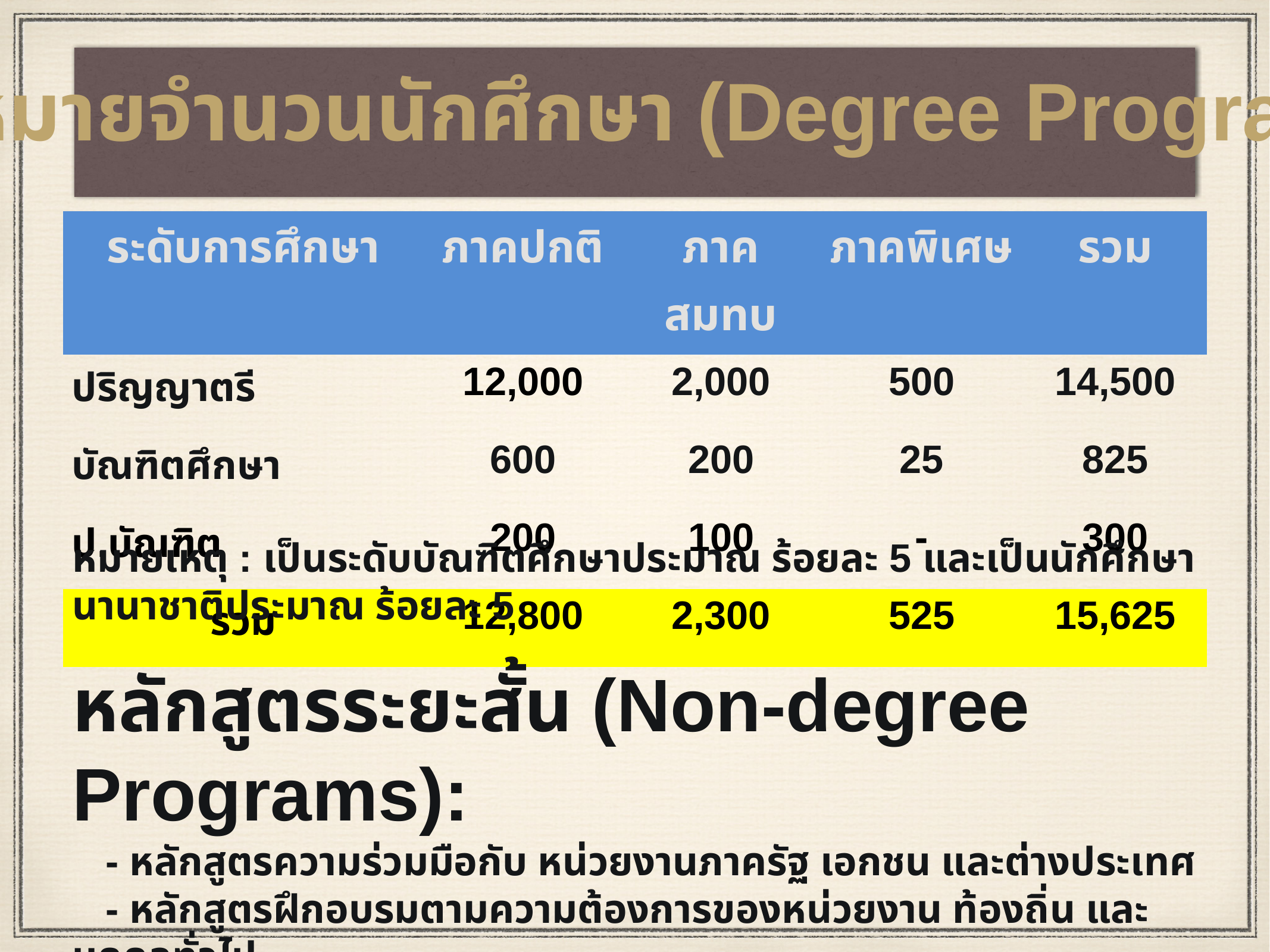

เป้าหมายจำนวนนักศึกษา (Degree Programs)
| ระดับการศึกษา | ภาคปกติ | ภาคสมทบ | ภาคพิเศษ | รวม |
| --- | --- | --- | --- | --- |
| ปริญญาตรี | 12,000 | 2,000 | 500 | 14,500 |
| บัณฑิตศึกษา | 600 | 200 | 25 | 825 |
| ป.บัณฑิต | 200 | 100 | - | 300 |
| รวม | 12,800 | 2,300 | 525 | 15,625 |
หมายเหตุ : เป็นระดับบัณฑิตศึกษาประมาณ ร้อยละ 5 และเป็นนักศึกษานานาชาติประมาณ ร้อยละ 5

หลักสูตรระยะสั้น (Non-degree Programs):
   - หลักสูตรความร่วมมือกับ หน่วยงานภาครัฐ เอกชน และต่างประเทศ
   - หลักสูตรฝึกอบรมตามความต้องการของหน่วยงาน ท้องถิ่น และบุคคลทั่วไป
   - E-learning